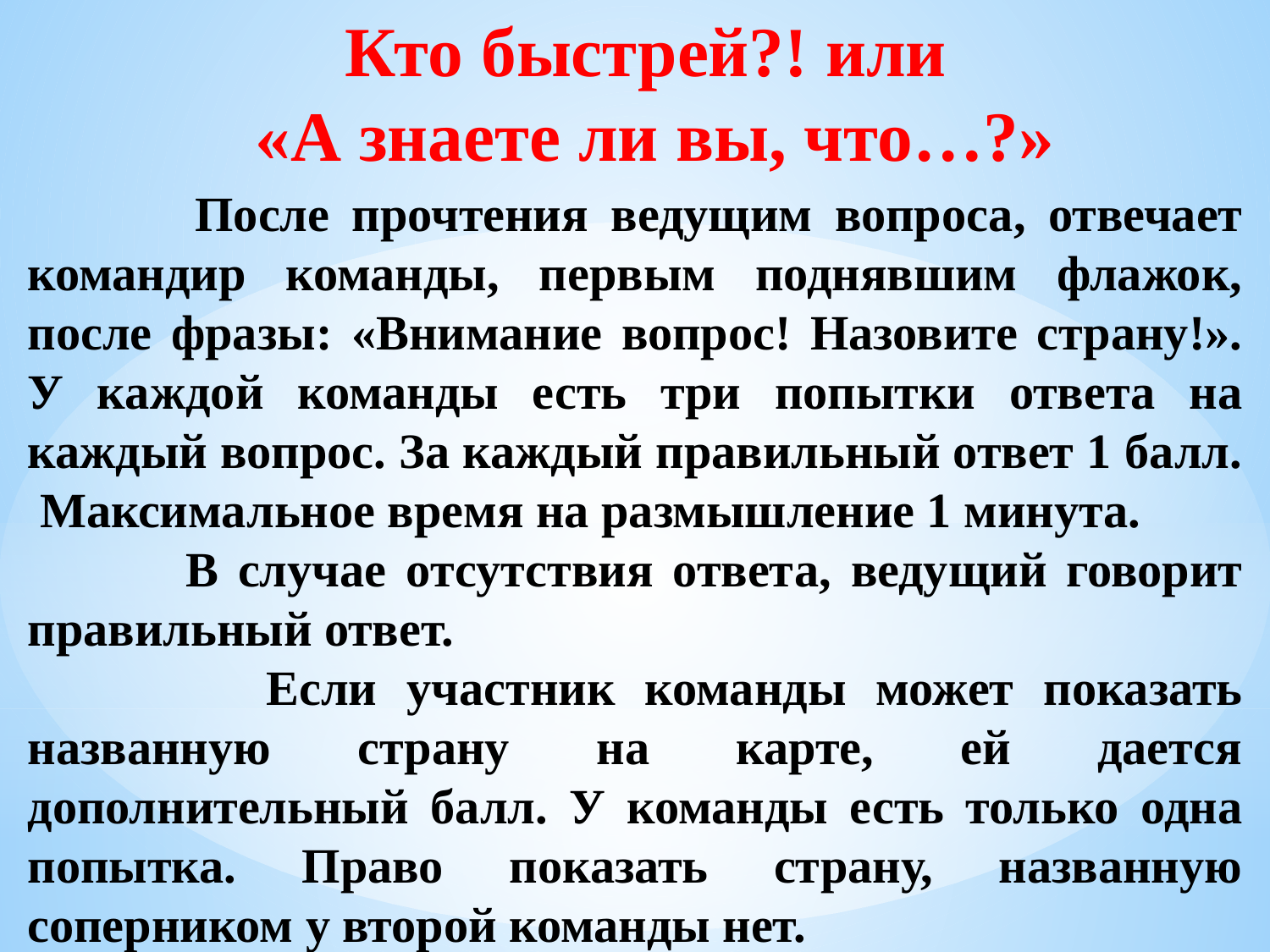

Кто быстрей?! или
«А знаете ли вы, что…?»
        После прочтения ведущим вопроса, отвечает командир команды, первым поднявшим флажок, после фразы: «Внимание вопрос! Назовите страну!». У каждой команды есть три попытки ответа на каждый вопрос. За каждый правильный ответ 1 балл.  Максимальное время на размышление 1 минута.
        В случае отсутствия ответа, ведущий говорит правильный ответ.
        Если участник команды может показать названную страну на карте, ей дается дополнительный балл. У команды есть только одна попытка. Право показать страну, названную соперником у второй команды нет.